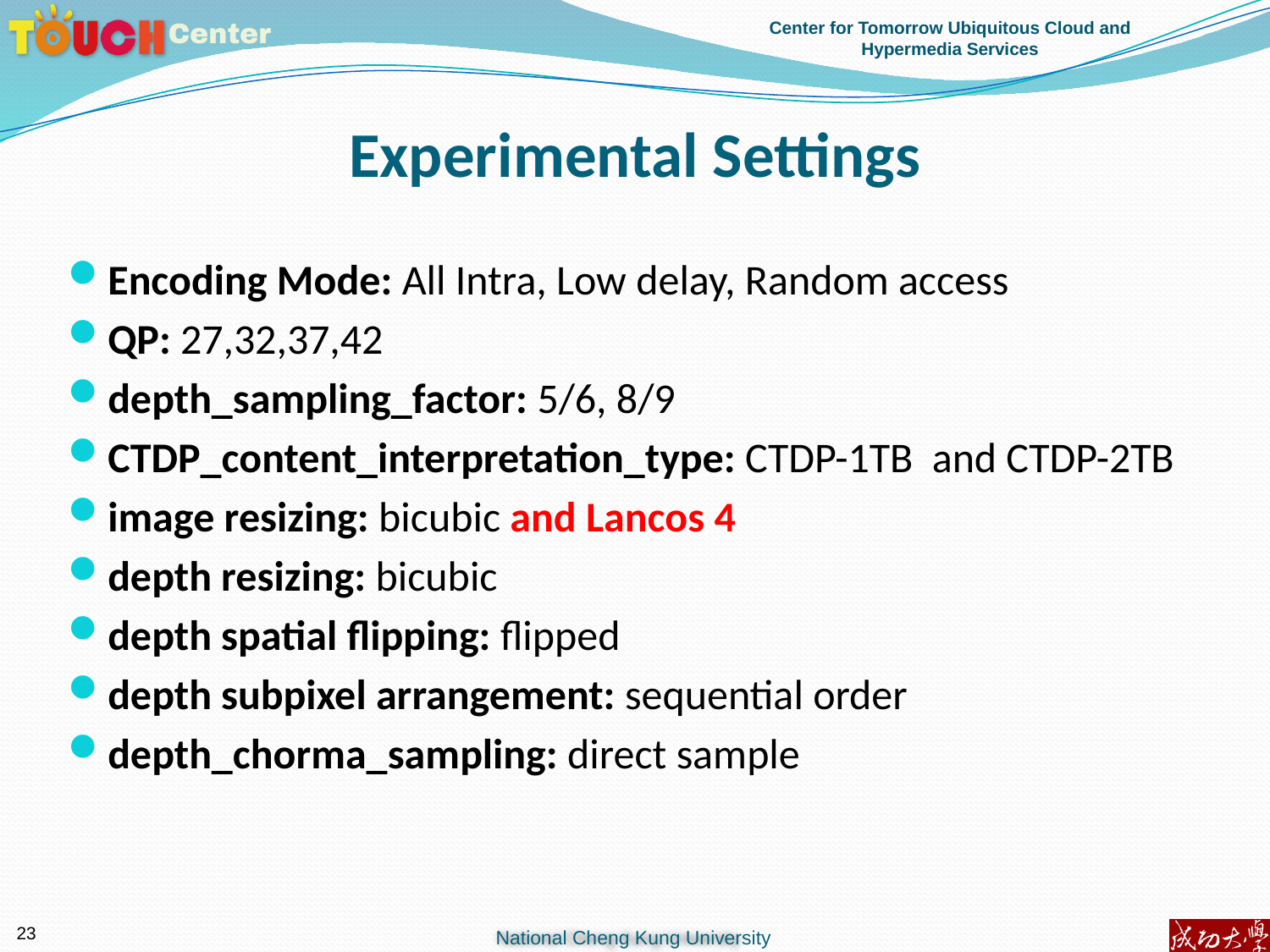

# Experimental Settings
Encoding Mode: All Intra, Low delay, Random access
QP: 27,32,37,42
depth_sampling_factor: 5/6, 8/9
CTDP_content_interpretation_type: CTDP-1TB  and CTDP-2TB
image resizing: bicubic and Lancos 4
depth resizing: bicubic
depth spatial flipping: flipped
depth subpixel arrangement: sequential order
depth_chorma_sampling: direct sample